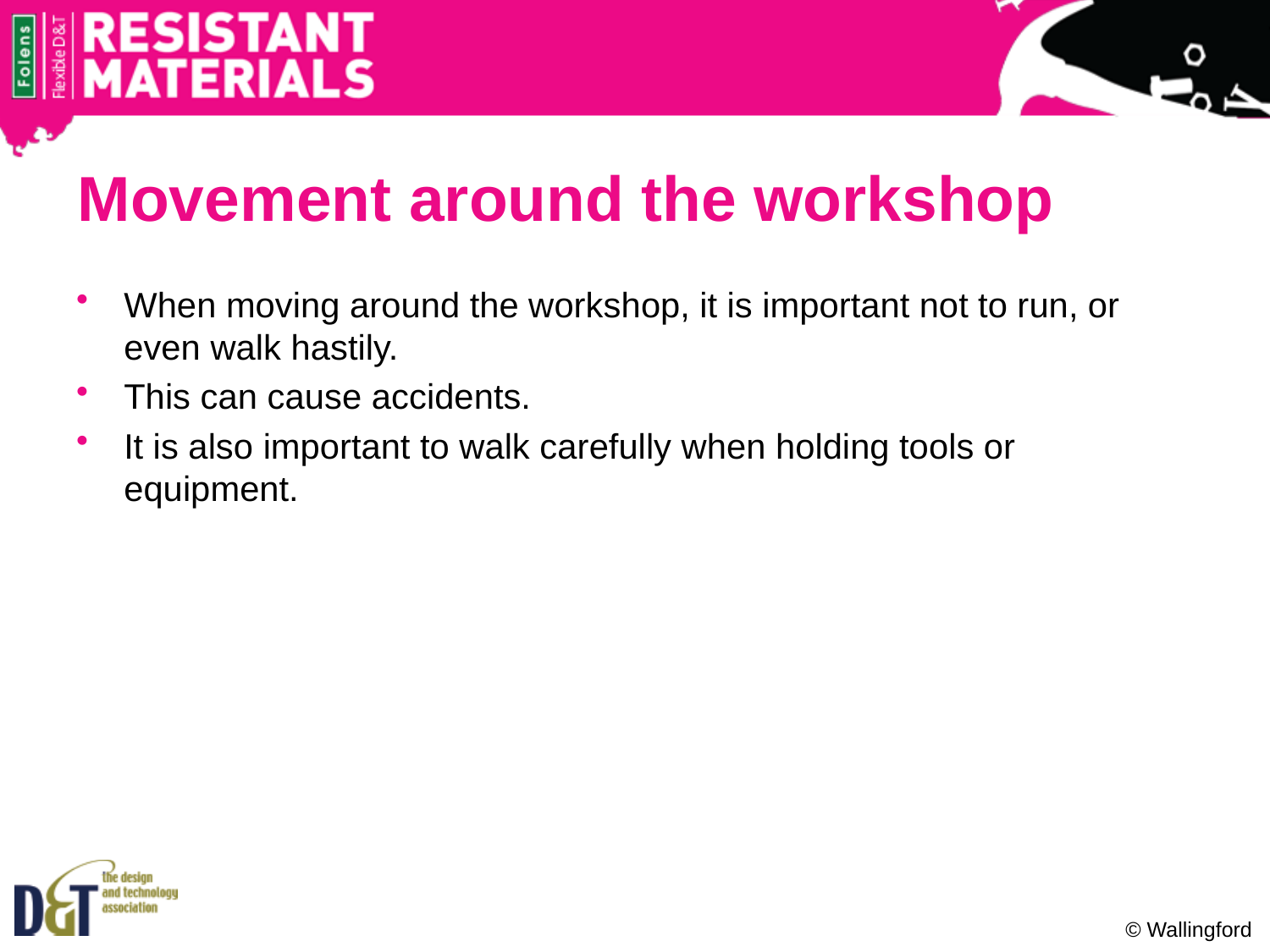

# Movement around the workshop
When moving around the workshop, it is important not to run, or even walk hastily.
This can cause accidents.
It is also important to walk carefully when holding tools or equipment.

© Wallingford